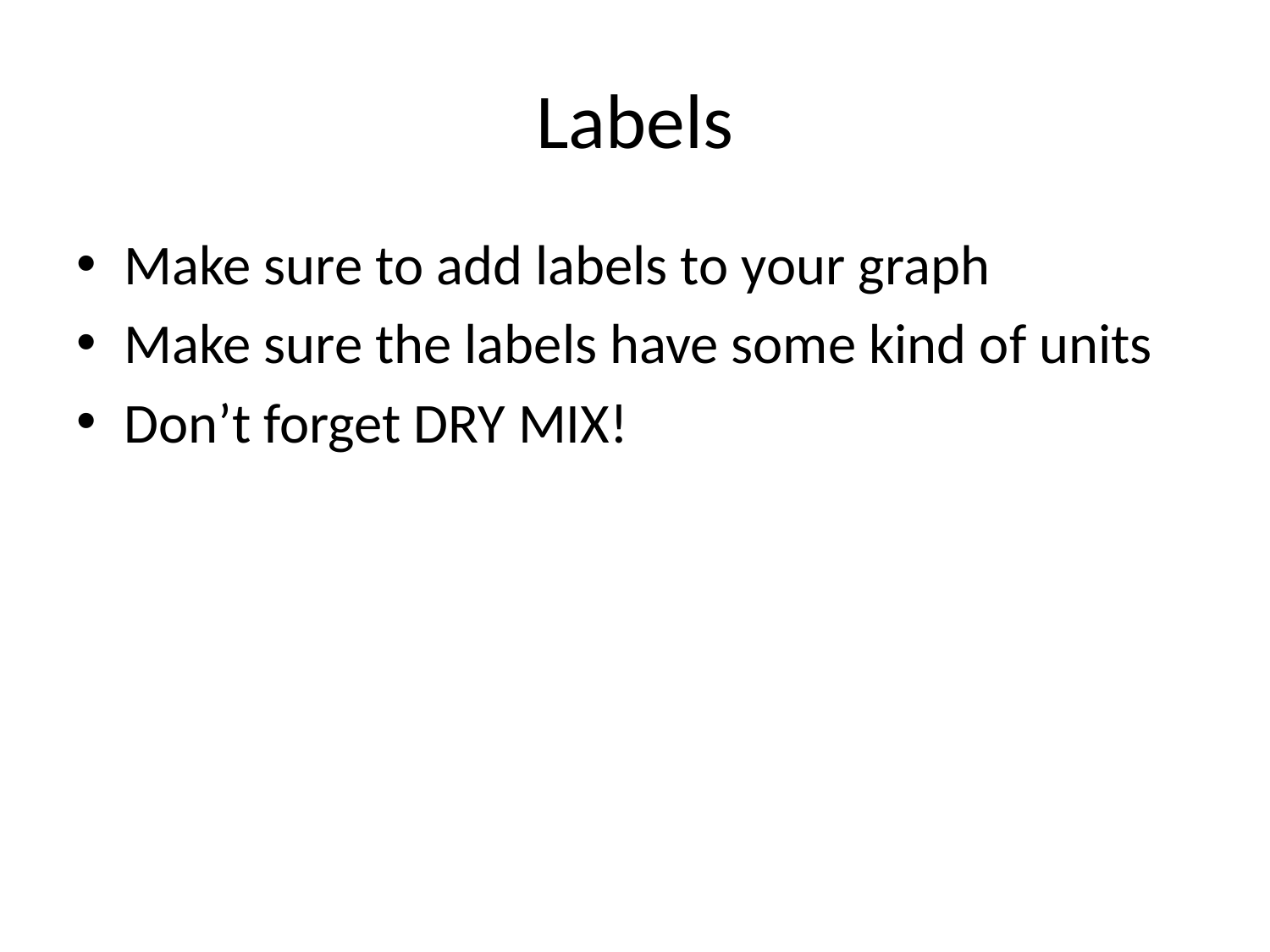

# Labels
Make sure to add labels to your graph
Make sure the labels have some kind of units
Don’t forget DRY MIX!